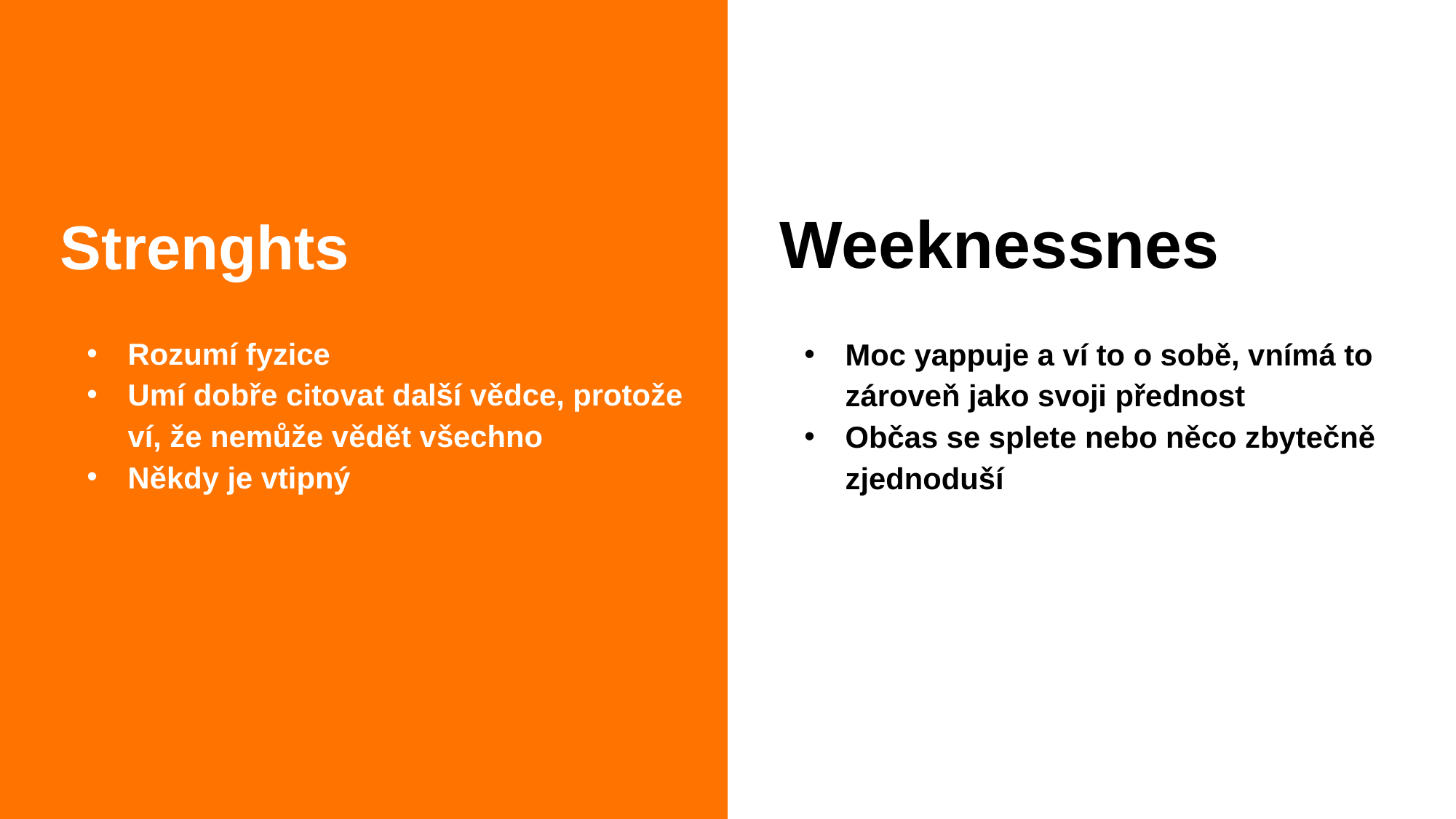

# Strenghts
Weeknessnes
Rozumí fyzice
Umí dobře citovat další vědce, protože ví, že nemůže vědět všechno
Někdy je vtipný

Moc yappuje a ví to o sobě, vnímá to zároveň jako svoji přednost
Občas se splete nebo něco zbytečně zjednoduší